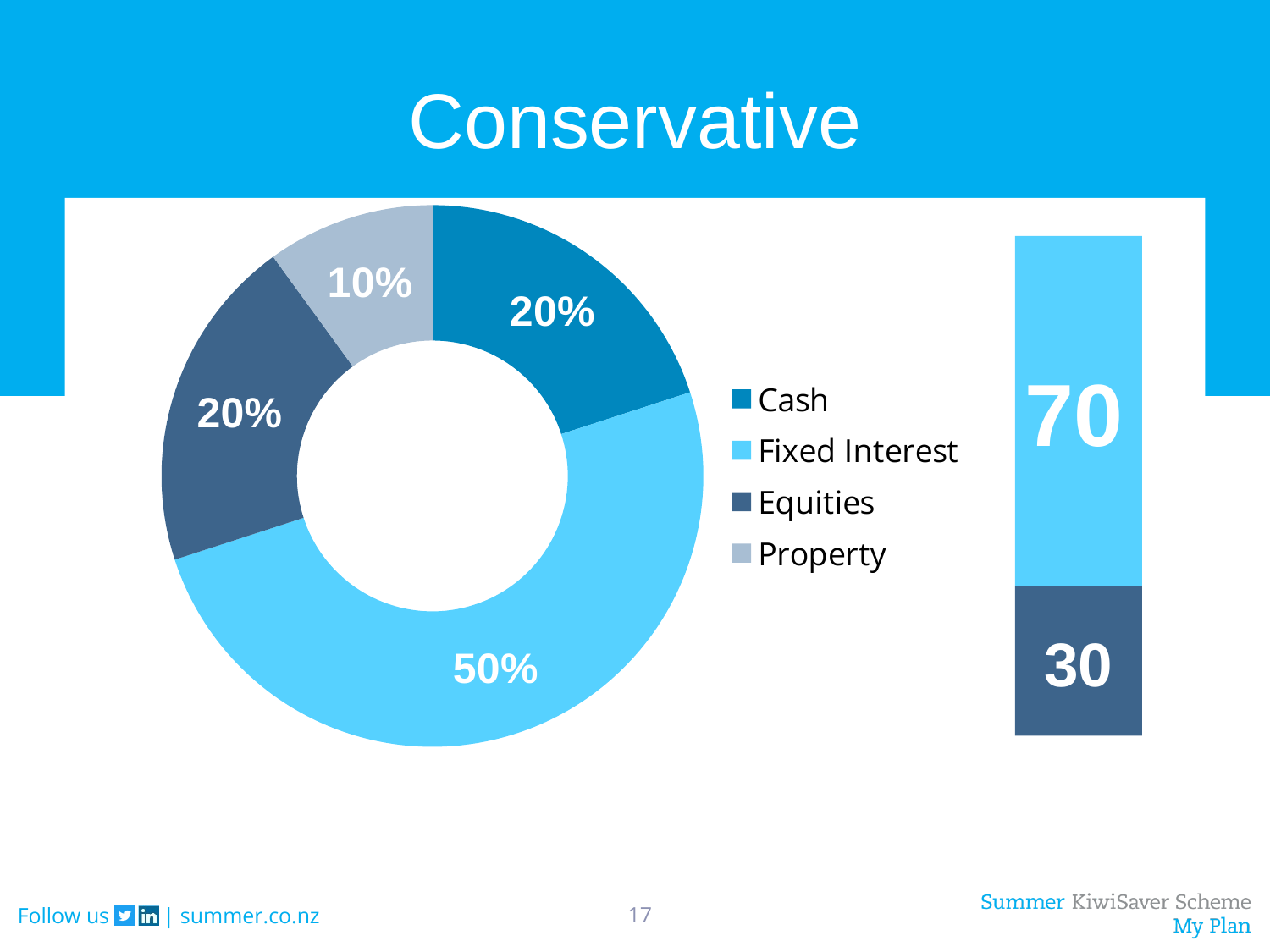

# Conservative

### Chart

| Category | Column1 |
|---|---|
| Cash | 20.0 |
| Fixed Interest | 50.0 |
| Equities | 20.0 |
| Property | 10.0 |
70

30